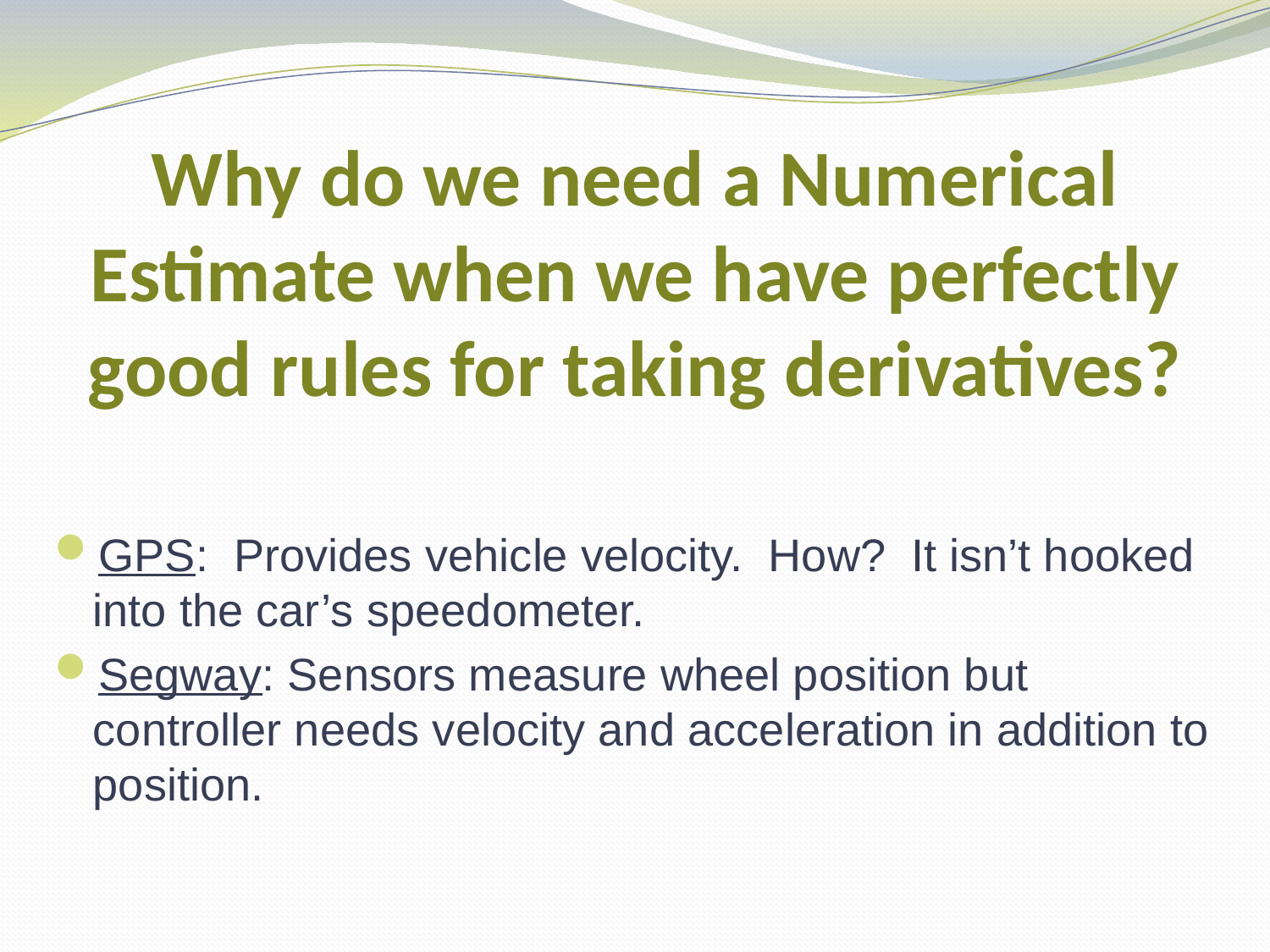

# Why do we need a Numerical Estimate when we have perfectly good rules for taking derivatives?

GPS:  Provides vehicle velocity.  How?  It isn’t hooked into the car’s speedometer.
Segway: Sensors measure wheel position but controller needs velocity and acceleration in addition to position.